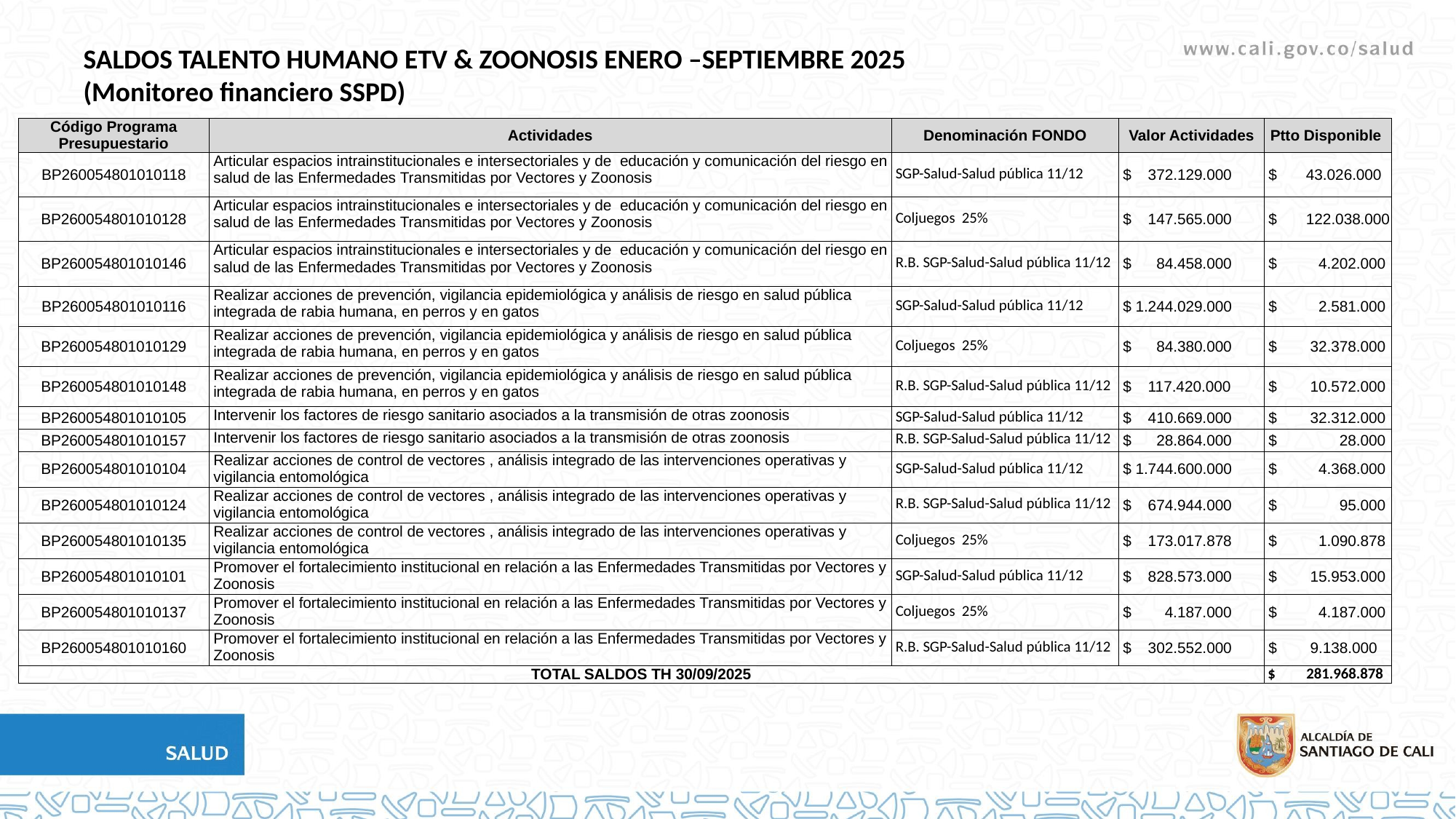

SALDOS TALENTO HUMANO ETV & ZOONOSIS ENERO –SEPTIEMBRE 2025
(Monitoreo financiero SSPD)
| Código Programa Presupuestario | Actividades | Denominación FONDO | Valor Actividades | Ptto Disponible |
| --- | --- | --- | --- | --- |
| BP260054801010118 | Articular espacios intrainstitucionales e intersectoriales y de educación y comunicación del riesgo en salud de las Enfermedades Transmitidas por Vectores y Zoonosis | SGP-Salud-Salud pública 11/12 | $ 372.129.000 | $ 43.026.000 |
| BP260054801010128 | Articular espacios intrainstitucionales e intersectoriales y de educación y comunicación del riesgo en salud de las Enfermedades Transmitidas por Vectores y Zoonosis | Coljuegos 25% | $ 147.565.000 | $ 122.038.000 |
| BP260054801010146 | Articular espacios intrainstitucionales e intersectoriales y de educación y comunicación del riesgo en salud de las Enfermedades Transmitidas por Vectores y Zoonosis | R.B. SGP-Salud-Salud pública 11/12 | $ 84.458.000 | $ 4.202.000 |
| BP260054801010116 | Realizar acciones de prevención, vigilancia epidemiológica y análisis de riesgo en salud pública integrada de rabia humana, en perros y en gatos | SGP-Salud-Salud pública 11/12 | $ 1.244.029.000 | $ 2.581.000 |
| BP260054801010129 | Realizar acciones de prevención, vigilancia epidemiológica y análisis de riesgo en salud pública integrada de rabia humana, en perros y en gatos | Coljuegos 25% | $ 84.380.000 | $ 32.378.000 |
| BP260054801010148 | Realizar acciones de prevención, vigilancia epidemiológica y análisis de riesgo en salud pública integrada de rabia humana, en perros y en gatos | R.B. SGP-Salud-Salud pública 11/12 | $ 117.420.000 | $ 10.572.000 |
| BP260054801010105 | Intervenir los factores de riesgo sanitario asociados a la transmisión de otras zoonosis | SGP-Salud-Salud pública 11/12 | $ 410.669.000 | $ 32.312.000 |
| BP260054801010157 | Intervenir los factores de riesgo sanitario asociados a la transmisión de otras zoonosis | R.B. SGP-Salud-Salud pública 11/12 | $ 28.864.000 | $ 28.000 |
| BP260054801010104 | Realizar acciones de control de vectores , análisis integrado de las intervenciones operativas y vigilancia entomológica | SGP-Salud-Salud pública 11/12 | $ 1.744.600.000 | $ 4.368.000 |
| BP260054801010124 | Realizar acciones de control de vectores , análisis integrado de las intervenciones operativas y vigilancia entomológica | R.B. SGP-Salud-Salud pública 11/12 | $ 674.944.000 | $ 95.000 |
| BP260054801010135 | Realizar acciones de control de vectores , análisis integrado de las intervenciones operativas y vigilancia entomológica | Coljuegos 25% | $ 173.017.878 | $ 1.090.878 |
| BP260054801010101 | Promover el fortalecimiento institucional en relación a las Enfermedades Transmitidas por Vectores y Zoonosis | SGP-Salud-Salud pública 11/12 | $ 828.573.000 | $ 15.953.000 |
| BP260054801010137 | Promover el fortalecimiento institucional en relación a las Enfermedades Transmitidas por Vectores y Zoonosis | Coljuegos 25% | $ 4.187.000 | $ 4.187.000 |
| BP260054801010160 | Promover el fortalecimiento institucional en relación a las Enfermedades Transmitidas por Vectores y Zoonosis | R.B. SGP-Salud-Salud pública 11/12 | $ 302.552.000 | $ 9.138.000 |
| TOTAL SALDOS TH 30/09/2025 |  |  |  | $ 281.968.878 |